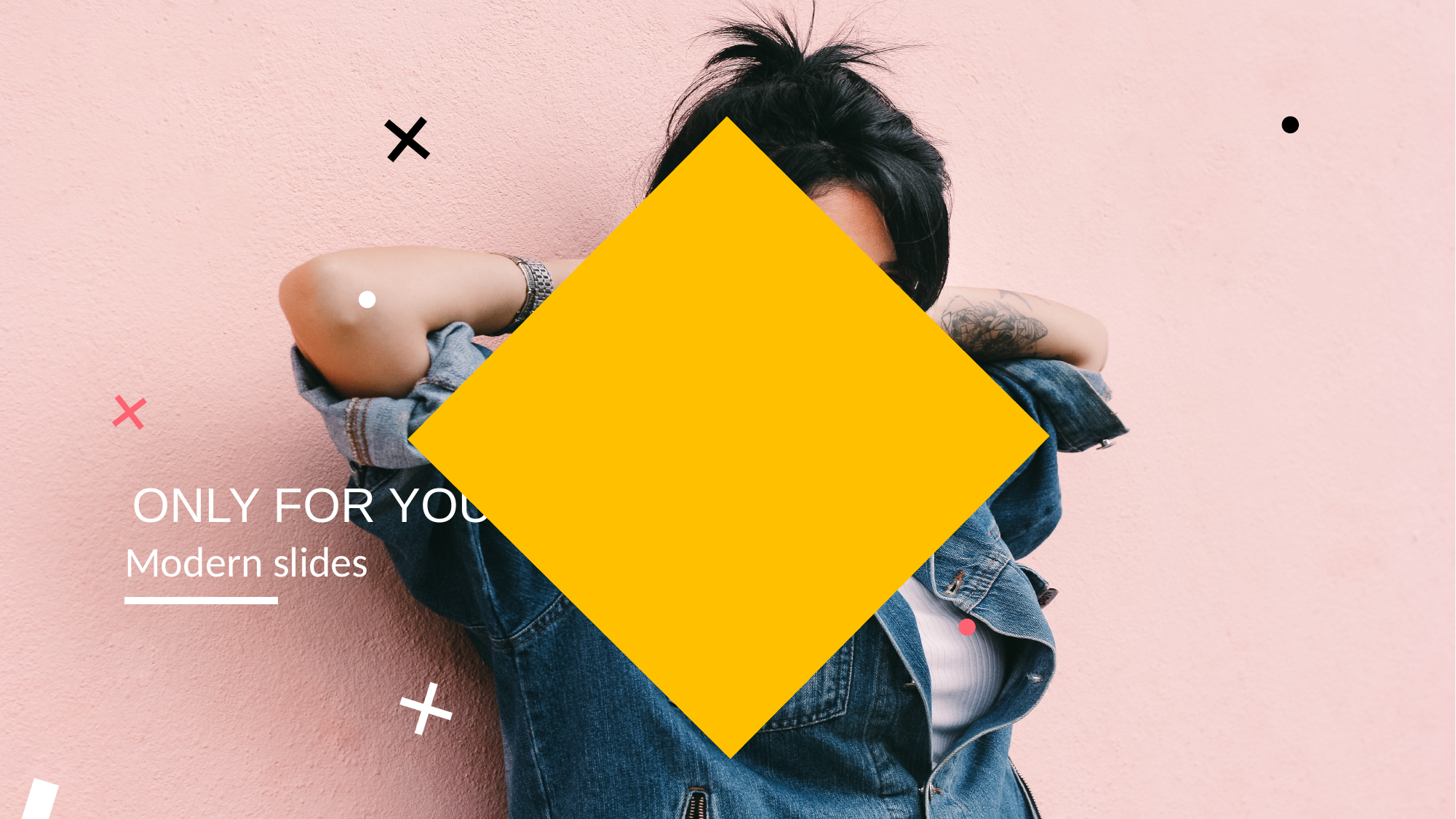

+

+

+
+

ONLY FOR YOU
Modern slides